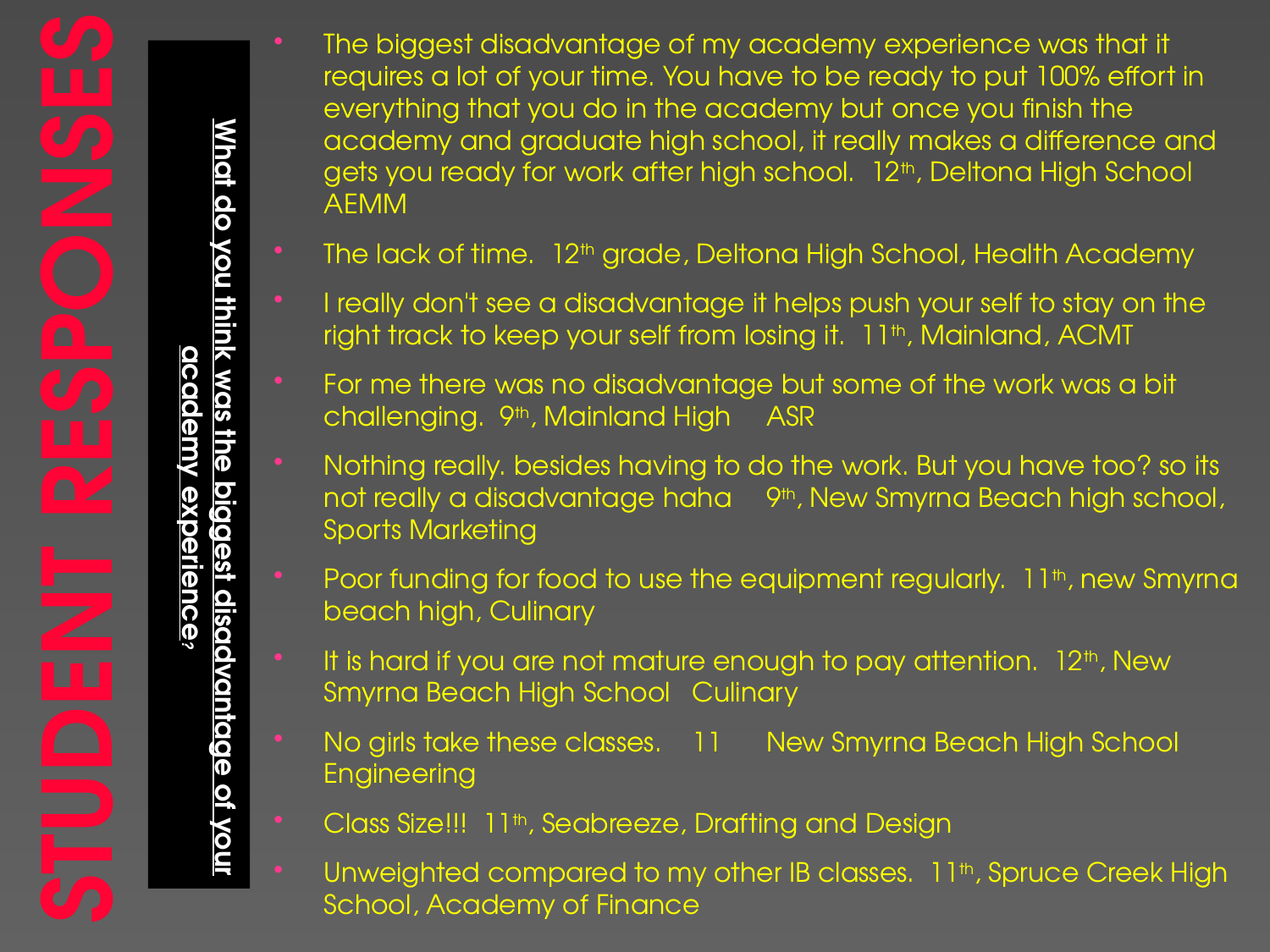

The biggest disadvantage of my academy experience was that it requires a lot of your time. You have to be ready to put 100% effort in everything that you do in the academy but once you finish the academy and graduate high school, it really makes a difference and gets you ready for work after high school.  12th, Deltona High School	AEMM
The lack of time.  12th grade, Deltona High School, Health Academy
I really don't see a disadvantage it helps push your self to stay on the right track to keep your self from losing it.  11th, Mainland, ACMT
For me there was no disadvantage but some of the work was a bit challenging.  9th, Mainland High	ASR
Nothing really. besides having to do the work. But you have too? so its not really a disadvantage haha	9th, New Smyrna Beach high school, Sports Marketing
Poor funding for food to use the equipment regularly.  11th, new Smyrna beach high, Culinary
It is hard if you are not mature enough to pay attention.  12th, New Smyrna Beach High School	Culinary
No girls take these classes.	11	New Smyrna Beach High School	Engineering
Class Size!!!  11th, Seabreeze, Drafting and Design
Unweighted compared to my other IB classes.  11th, Spruce Creek High School, Academy of Finance

What do you think was the biggest disadvantage of your academy experience?

STUDENT RESPONSES